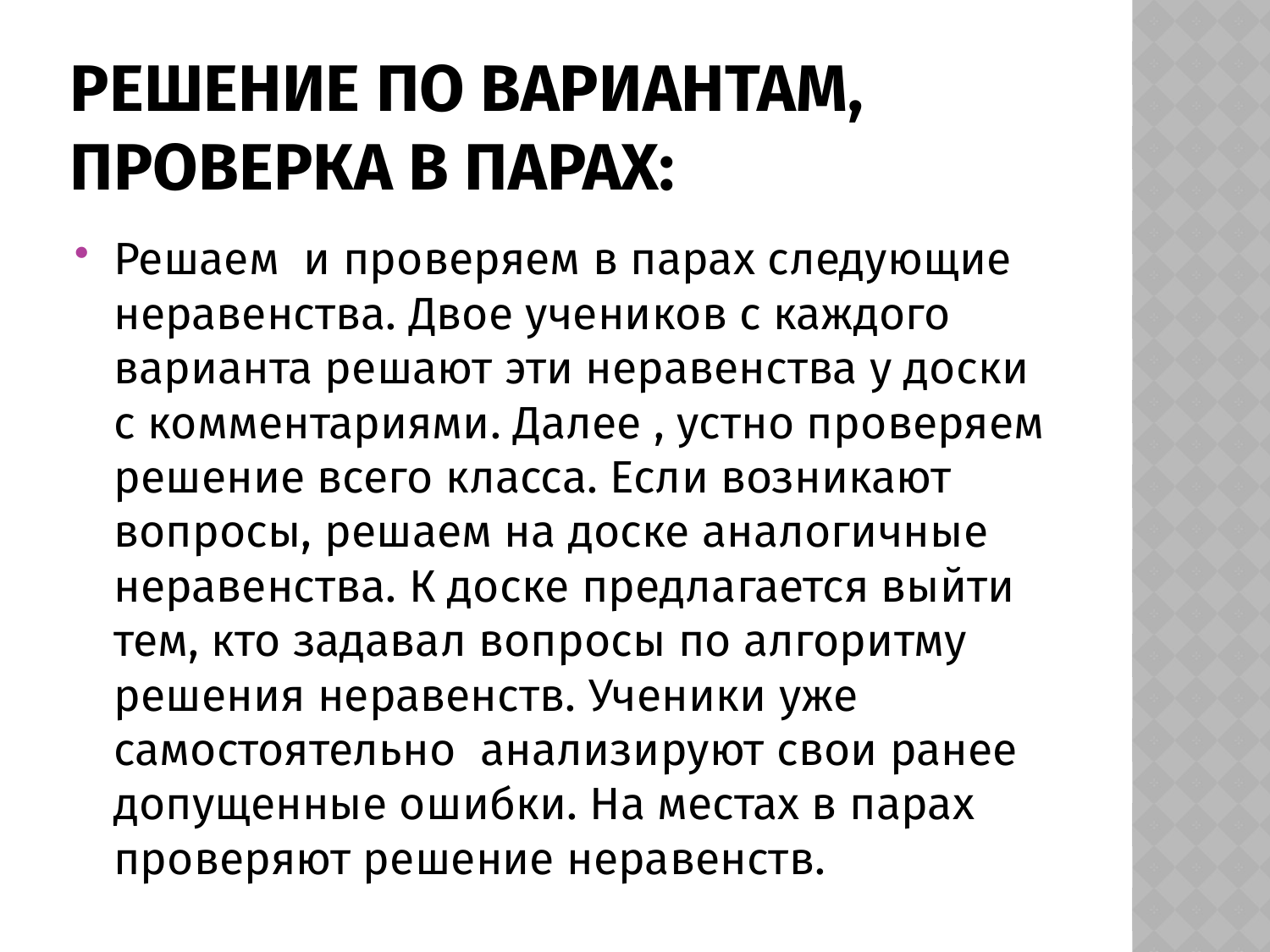

# Решение по вариантам, проверка в парах:
Решаем  и проверяем в парах следующие неравенства. Двое учеников с каждого варианта решают эти неравенства у доски с комментариями. Далее , устно проверяем решение всего класса. Если возникают вопросы, решаем на доске аналогичные неравенства. К доске предлагается выйти тем, кто задавал вопросы по алгоритму решения неравенств. Ученики уже самостоятельно  анализируют свои ранее допущенные ошибки. На местах в парах проверяют решение неравенств.